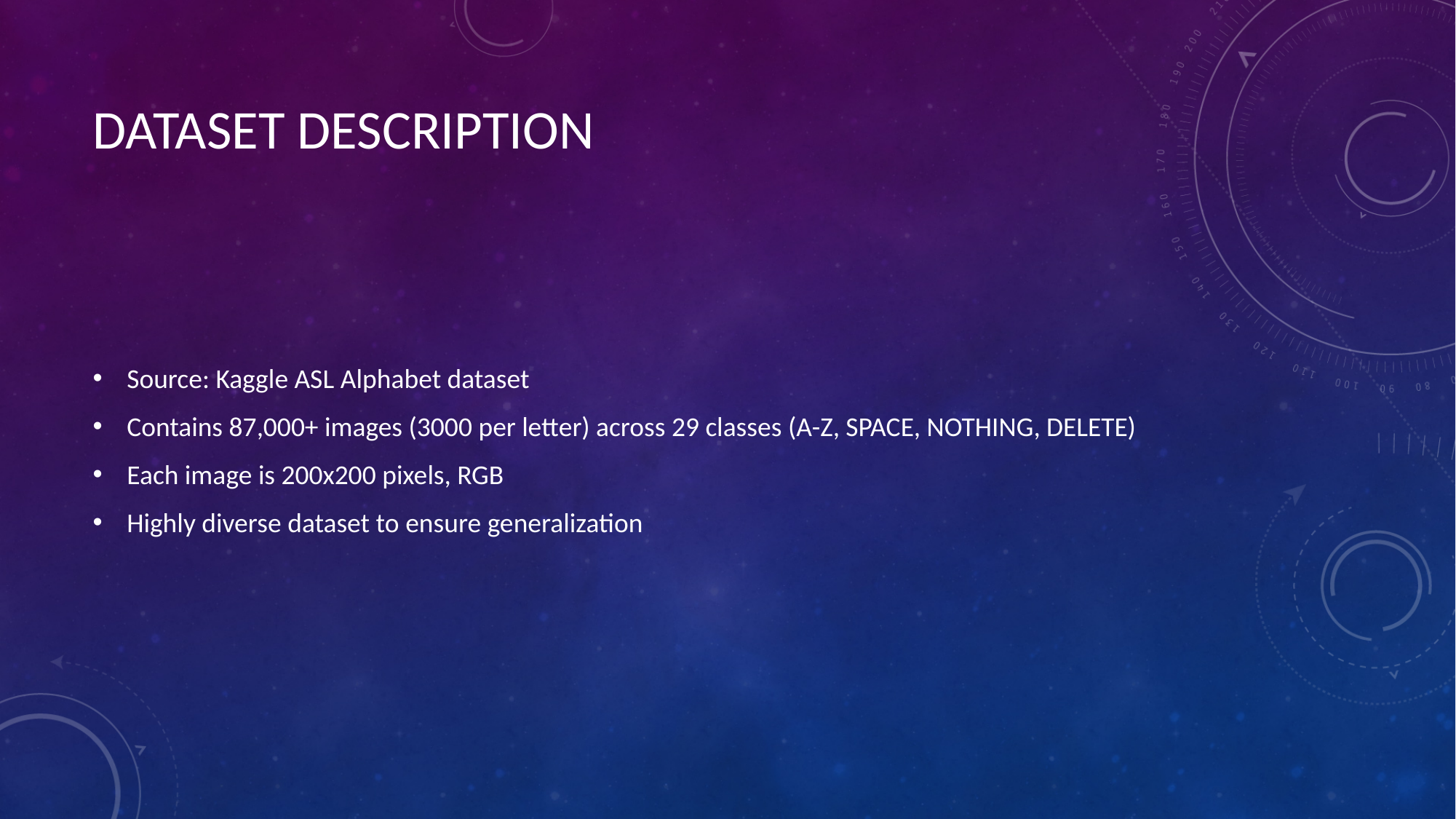

# Dataset Description
Source: Kaggle ASL Alphabet dataset
Contains 87,000+ images (3000 per letter) across 29 classes (A-Z, SPACE, NOTHING, DELETE)
Each image is 200x200 pixels, RGB
Highly diverse dataset to ensure generalization